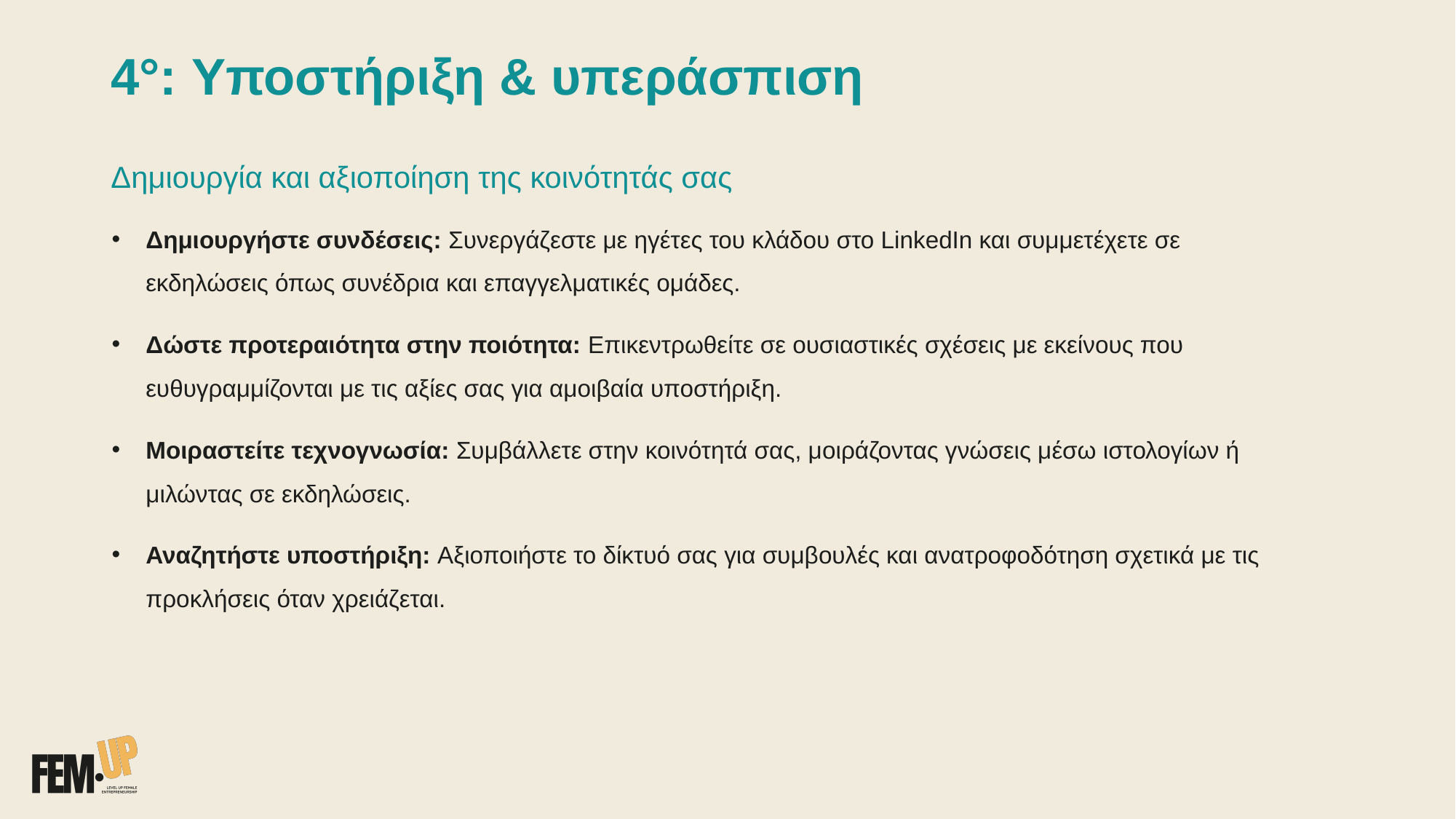

# 4°: Υποστήριξη & υπεράσπιση Δημιουργία και αξιοποίηση της κοινότητάς σας
Δημιουργήστε συνδέσεις: Συνεργάζεστε με ηγέτες του κλάδου στο LinkedIn και συμμετέχετε σε εκδηλώσεις όπως συνέδρια και επαγγελματικές ομάδες.
Δώστε προτεραιότητα στην ποιότητα: Επικεντρωθείτε σε ουσιαστικές σχέσεις με εκείνους που ευθυγραμμίζονται με τις αξίες σας για αμοιβαία υποστήριξη.
Μοιραστείτε τεχνογνωσία: Συμβάλλετε στην κοινότητά σας, μοιράζοντας γνώσεις μέσω ιστολογίων ή μιλώντας σε εκδηλώσεις.
Αναζητήστε υποστήριξη: Αξιοποιήστε το δίκτυό σας για συμβουλές και ανατροφοδότηση σχετικά με τις προκλήσεις όταν χρειάζεται.